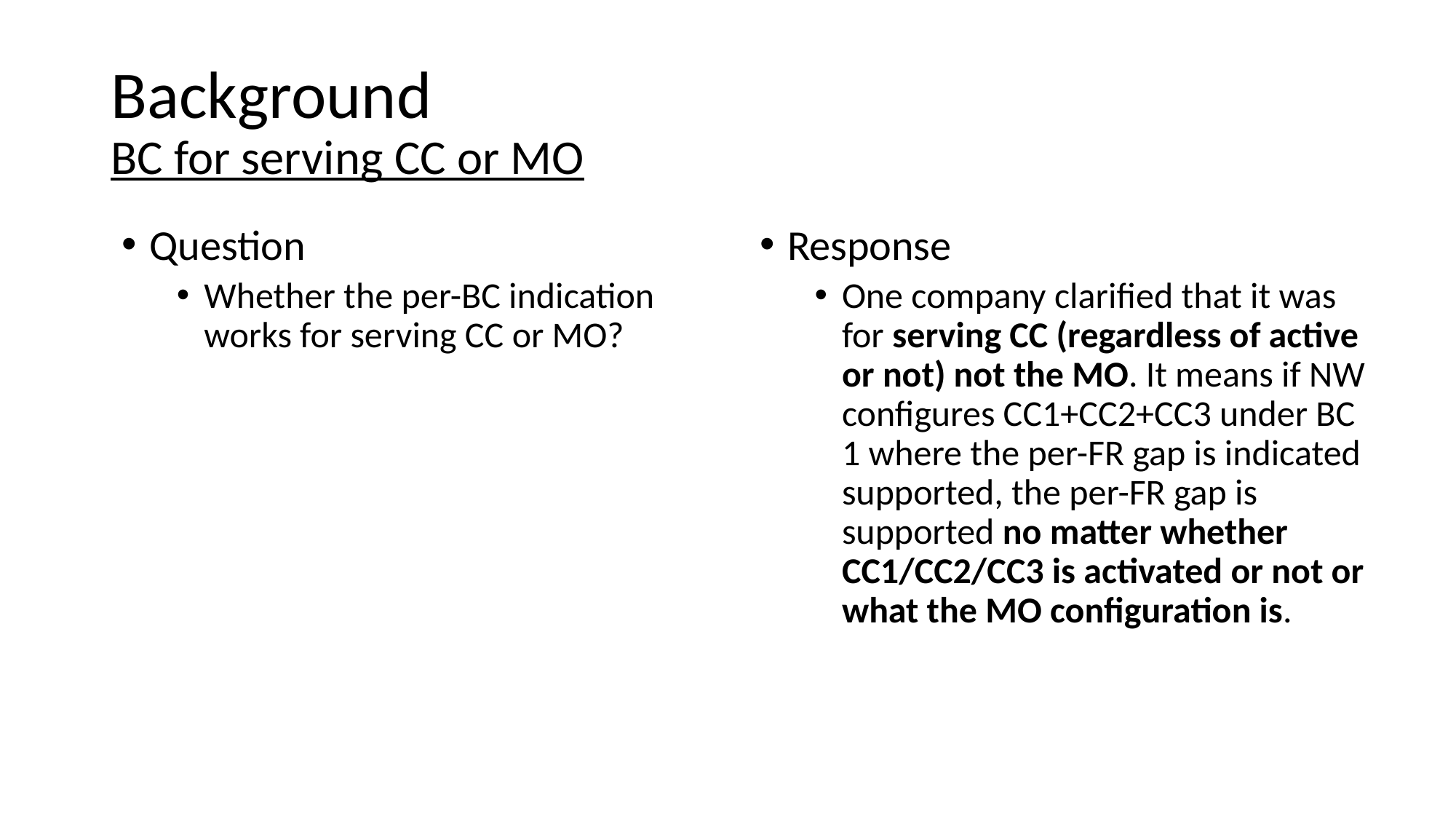

# Background BC for serving CC or MO
Question
Whether the per-BC indication works for serving CC or MO?
Response
One company clarified that it was for serving CC (regardless of active or not) not the MO. It means if NW configures CC1+CC2+CC3 under BC 1 where the per-FR gap is indicated supported, the per-FR gap is supported no matter whether CC1/CC2/CC3 is activated or not or what the MO configuration is.